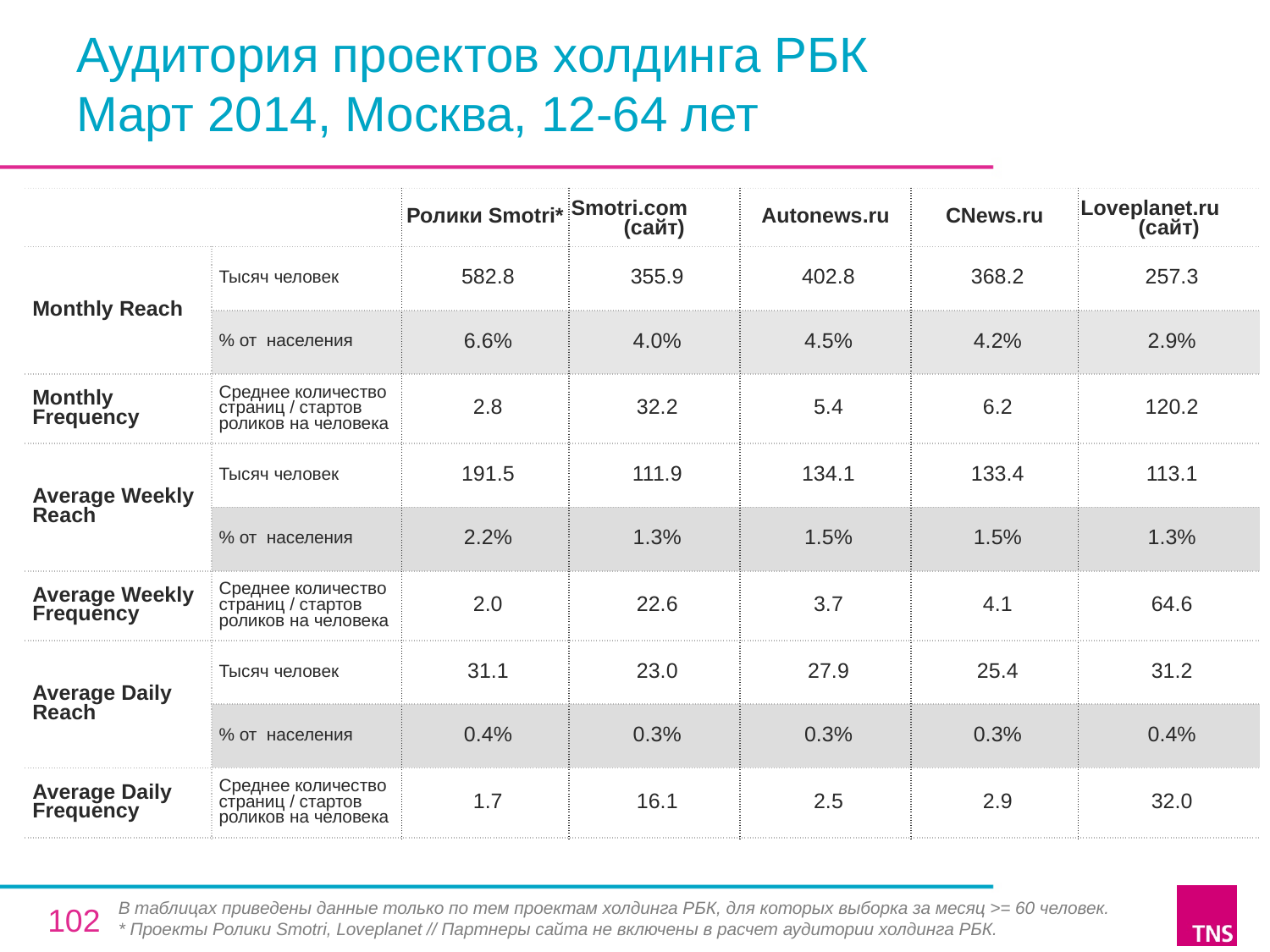

# Аудитория проектов холдинга РБК Март 2014, Москва, 12-64 лет
|  |  | Ролики Smotri\* | Smotri.com (сайт) | Autonews.ru | CNews.ru | Loveplanet.ru (сайт) |
| --- | --- | --- | --- | --- | --- | --- |
| Monthly Reach | Тысяч человек | 582.8 | 355.9 | 402.8 | 368.2 | 257.3 |
|  | % от населения | 6.6% | 4.0% | 4.5% | 4.2% | 2.9% |
| Monthly Frequency | Среднее количество страниц / стартов роликов на человека | 2.8 | 32.2 | 5.4 | 6.2 | 120.2 |
| Average Weekly Reach | Тысяч человек | 191.5 | 111.9 | 134.1 | 133.4 | 113.1 |
|  | % от населения | 2.2% | 1.3% | 1.5% | 1.5% | 1.3% |
| Average Weekly Frequency | Среднее количество страниц / стартов роликов на человека | 2.0 | 22.6 | 3.7 | 4.1 | 64.6 |
| Average Daily Reach | Тысяч человек | 31.1 | 23.0 | 27.9 | 25.4 | 31.2 |
|  | % от населения | 0.4% | 0.3% | 0.3% | 0.3% | 0.4% |
| Average Daily Frequency | Среднее количество страниц / стартов роликов на человека | 1.7 | 16.1 | 2.5 | 2.9 | 32.0 |
В таблицах приведены данные только по тем проектам холдинга РБК, для которых выборка за месяц >= 60 человек.
* Проекты Ролики Smotri, Loveplanet // Партнеры сайта не включены в расчет аудитории холдинга РБК.
102